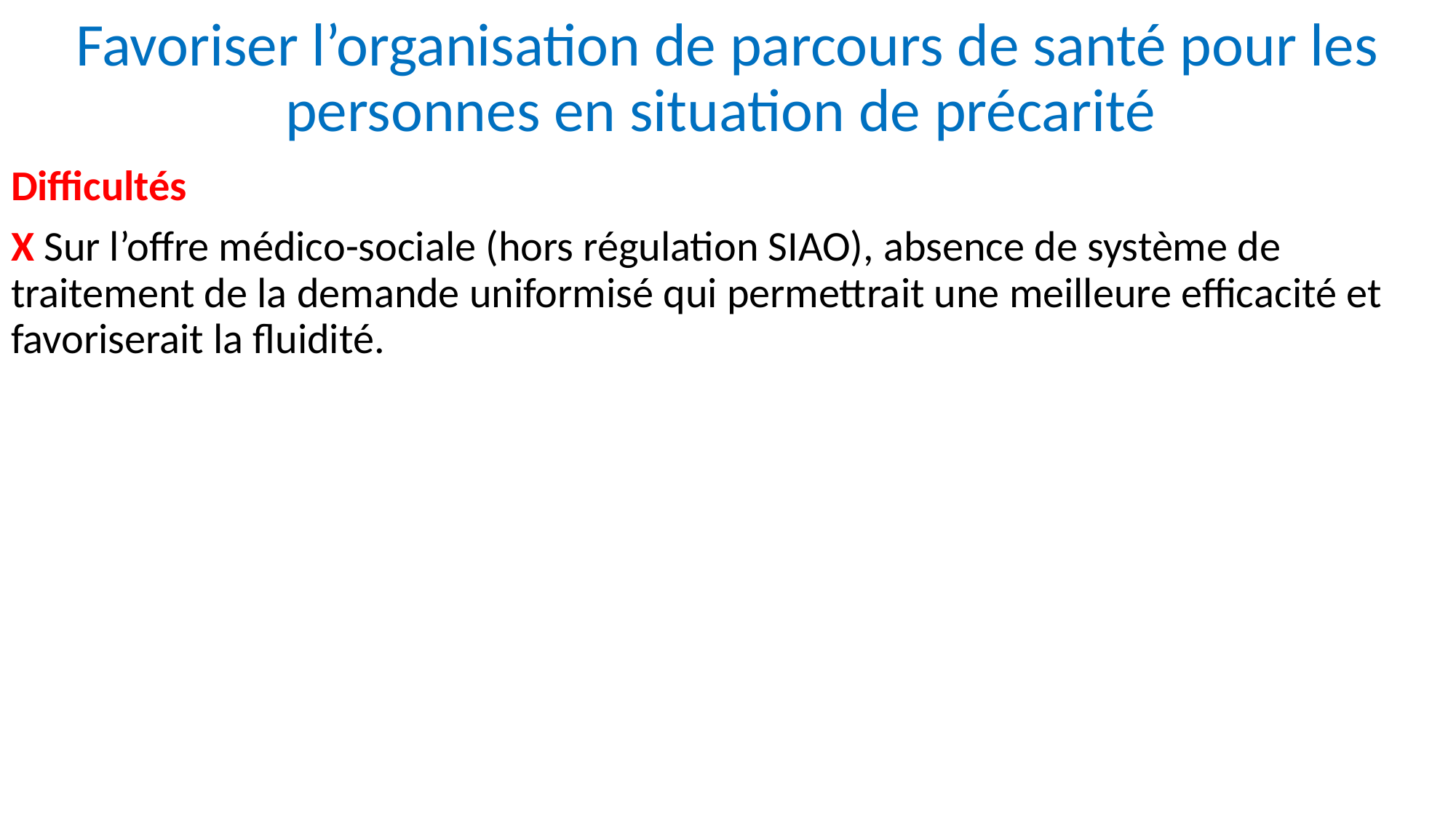

# Favoriser l’organisation de parcours de santé pour les personnes en situation de précarité
Difficultés
X Sur l’offre médico-sociale (hors régulation SIAO), absence de système de traitement de la demande uniformisé qui permettrait une meilleure efficacité et favoriserait la fluidité.